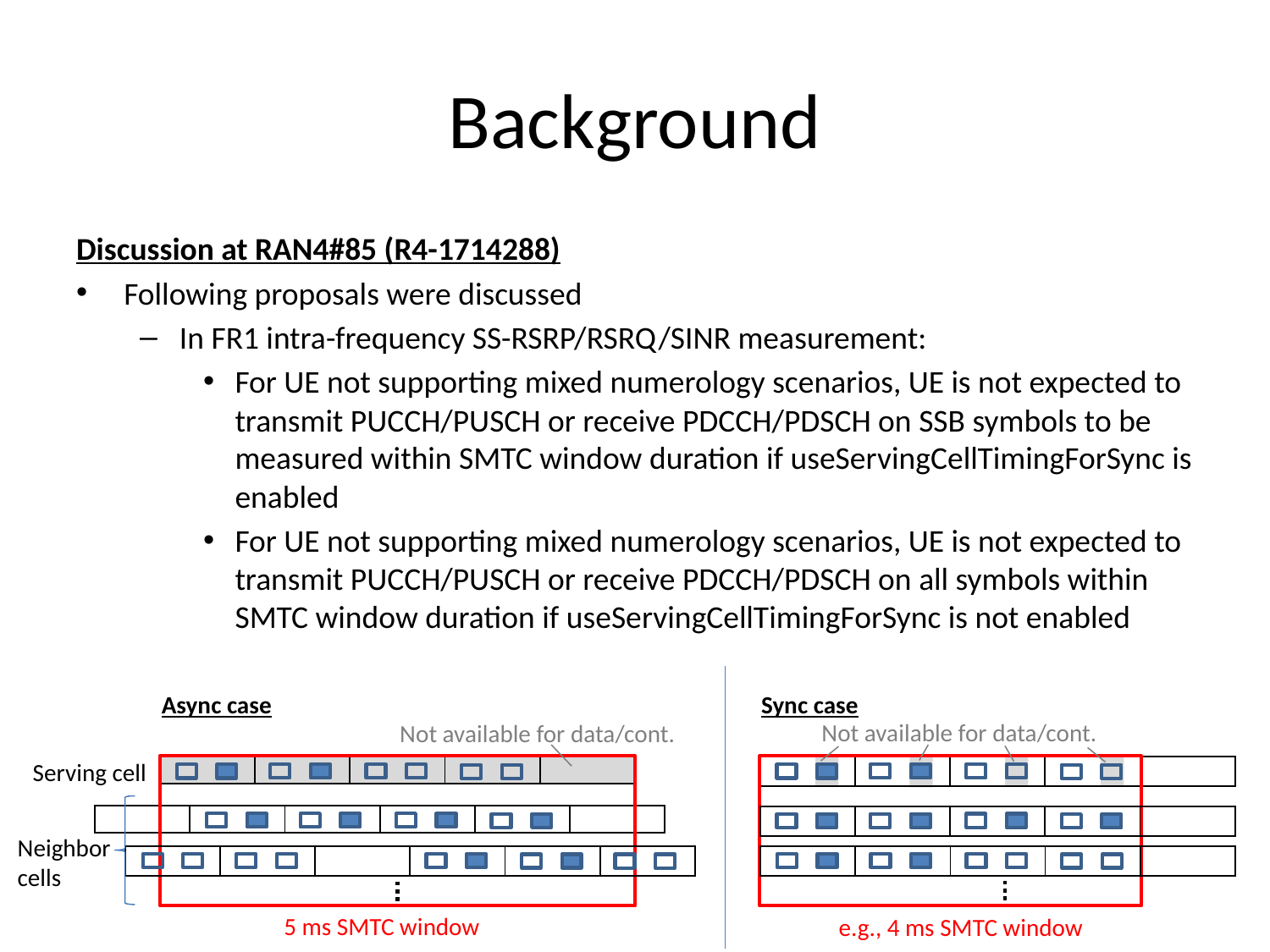

# Background
Discussion at RAN4#85 (R4-1714288)
Following proposals were discussed
In FR1 intra-frequency SS-RSRP/RSRQ/SINR measurement:
For UE not supporting mixed numerology scenarios, UE is not expected to transmit PUCCH/PUSCH or receive PDCCH/PDSCH on SSB symbols to be measured within SMTC window duration if useServingCellTimingForSync is enabled
For UE not supporting mixed numerology scenarios, UE is not expected to transmit PUCCH/PUSCH or receive PDCCH/PDSCH on all symbols within SMTC window duration if useServingCellTimingForSync is not enabled
Async case
Sync case
Not available for data/cont.
Not available for data/cont.
Serving cell

|  |  |  |  |  |
| --- | --- | --- | --- | --- |
|  |  |  |  |  |
| --- | --- | --- | --- | --- |

|  |  |  |  |  |  |
| --- | --- | --- | --- | --- | --- |
|  |  |  |  |  |
| --- | --- | --- | --- | --- |

Neighbor cells
|  |  |  |  |  |  |
| --- | --- | --- | --- | --- | --- |
|  |  |  |  |  |
| --- | --- | --- | --- | --- |

5 ms SMTC window
e.g., 4 ms SMTC window